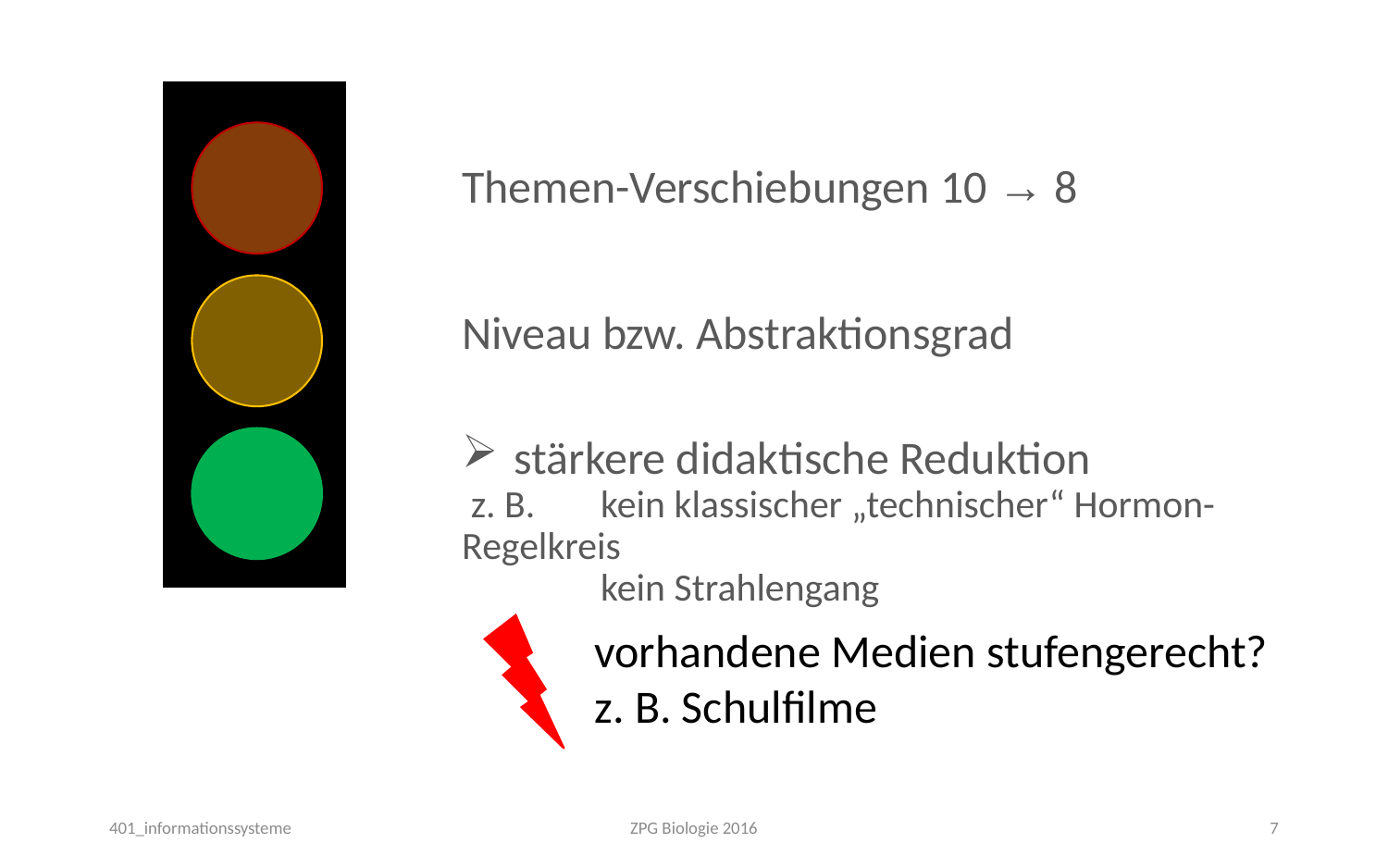

# Themen-Verschiebungen 10 → 8
Niveau bzw. Abstraktionsgrad
stärkere didaktische Reduktion
 z. B. 	kein klassischer „technischer“ Hormon-Regelkreis
  	kein Strahlengang

vorhandene Medien stufengerecht? z. B. Schulfilme
401_informationssysteme
ZPG Biologie 2016
7